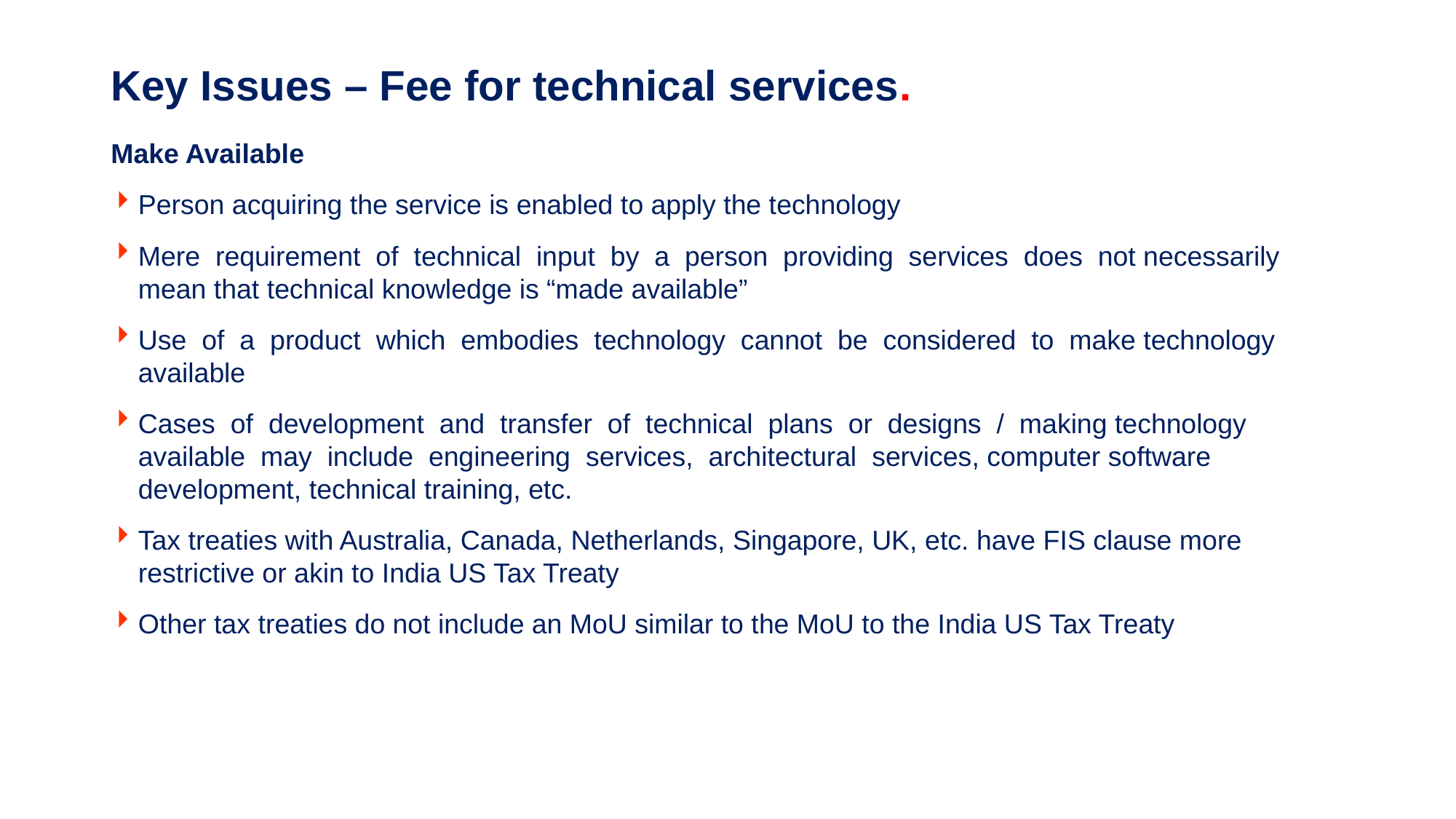

# Key Issues – Fee for technical services.
Make Available
Person acquiring the service is enabled to apply the technology
Mere  requirement  of  technical  input  by  a  person  providing  services  does  not necessarily mean that technical knowledge is “made available”
Use  of  a  product  which  embodies  technology  cannot  be  considered  to  make technology available
Cases  of  development  and  transfer  of  technical  plans  or  designs  /  making technology  available  may  include  engineering  services,  architectural  services, computer software  development, technical training, etc.
Tax treaties with Australia, Canada, Netherlands, Singapore, UK, etc. have FIS clause more restrictive or akin to India US Tax Treaty
Other tax treaties do not include an MoU similar to the MoU to the India US Tax Treaty

41